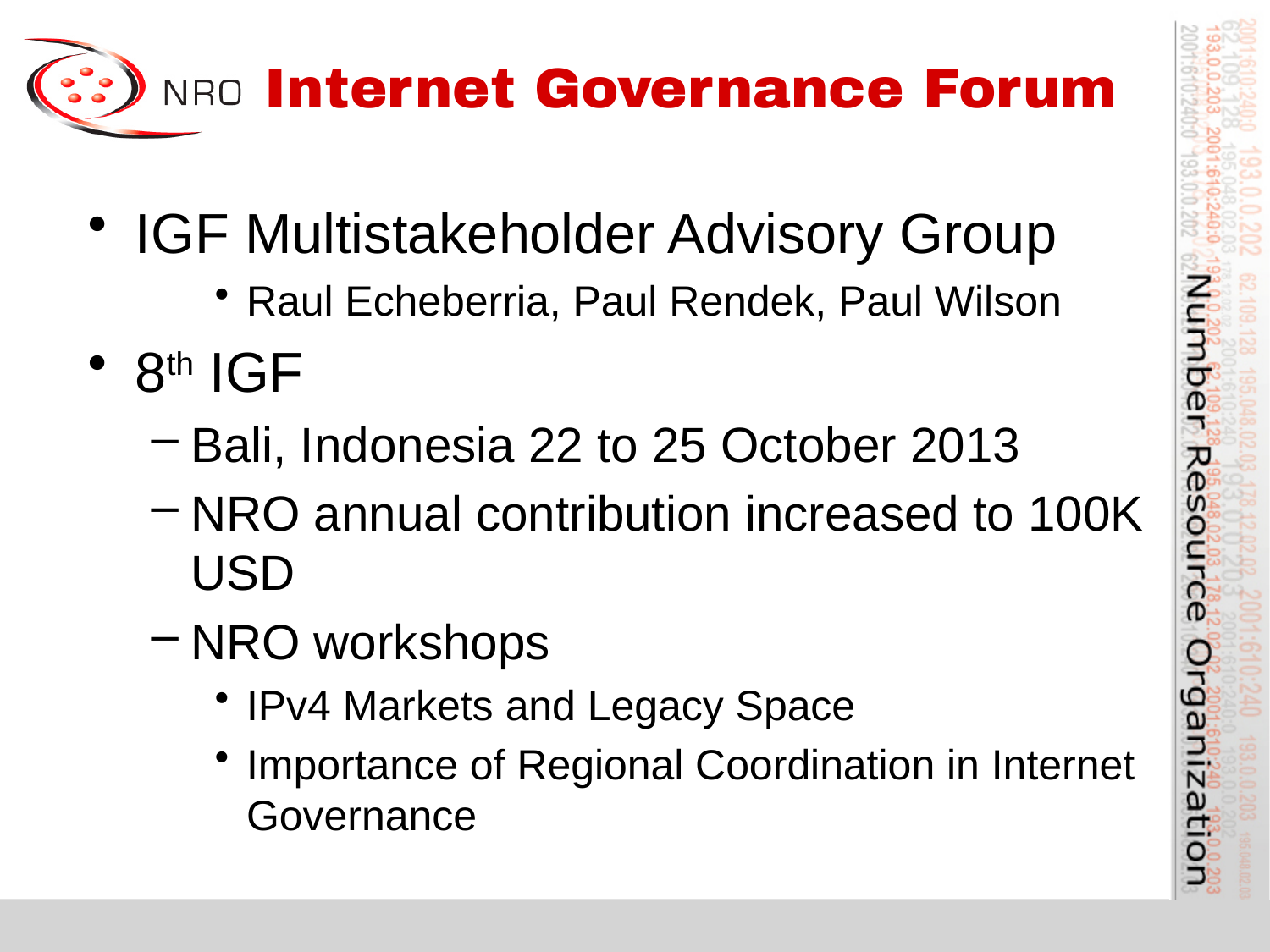

# Internet Governance Forum
IGF Multistakeholder Advisory Group
Raul Echeberria, Paul Rendek, Paul Wilson
8th IGF
Bali, Indonesia 22 to 25 October 2013
NRO annual contribution increased to 100K USD
NRO workshops
IPv4 Markets and Legacy Space
Importance of Regional Coordination in Internet Governance